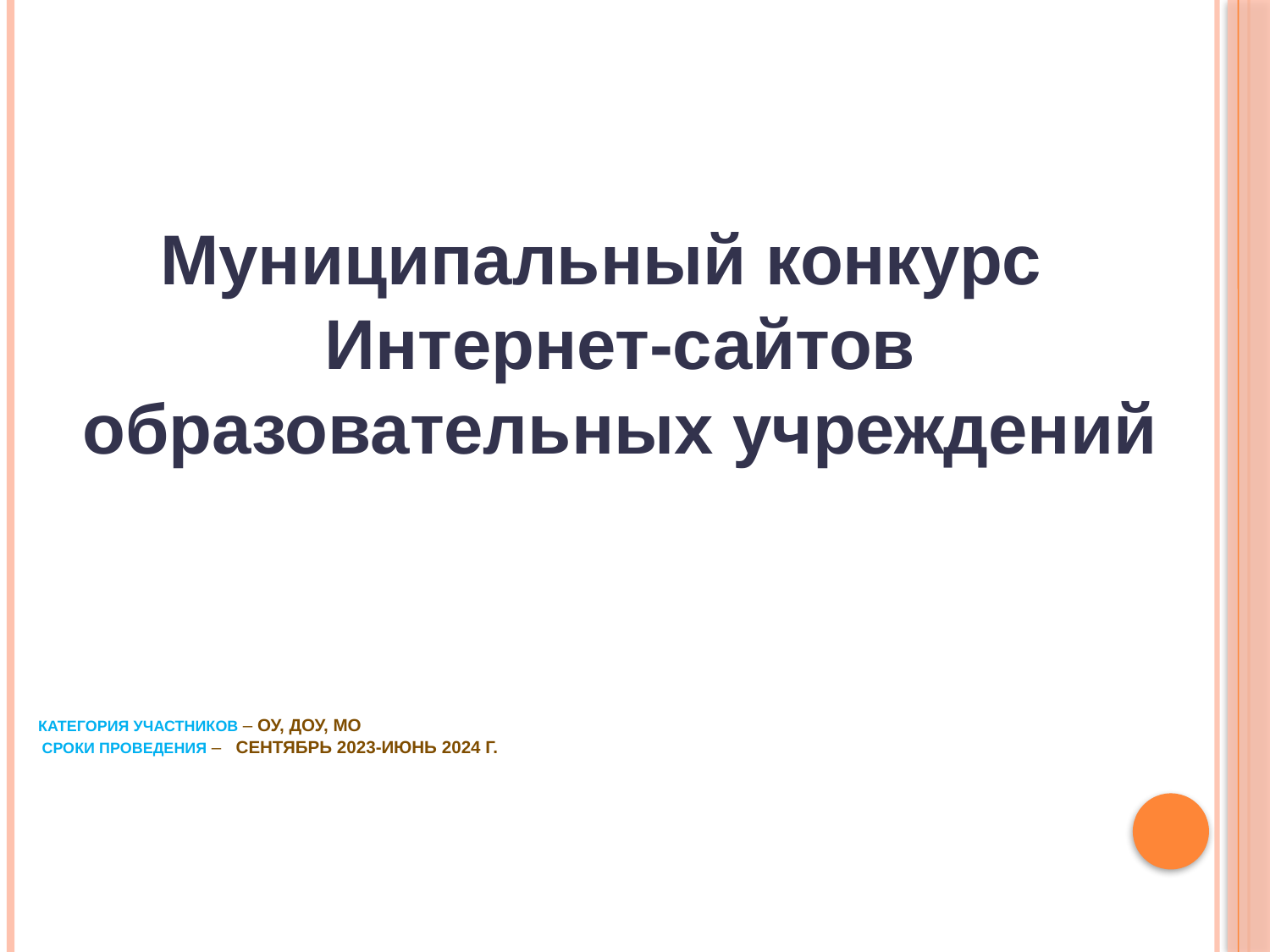

Муниципальный конкурс Интернет-сайтов образовательных учреждений
  Категория участников – ОУ, ДОУ, МО
   Сроки проведения –   сентябрь 2023-июнь 2024 г.